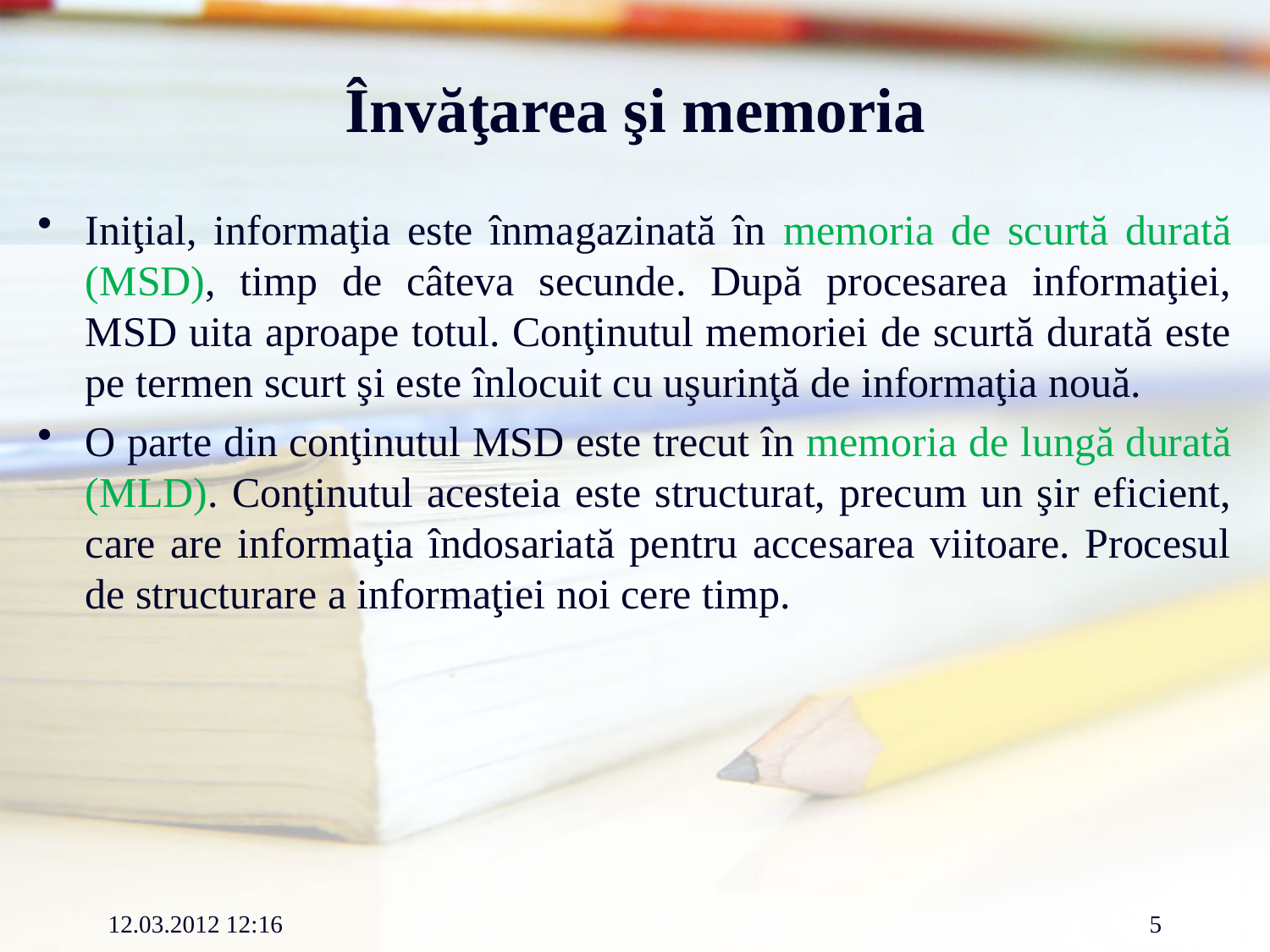

# Învăţarea şi memoria
Iniţial, informaţia este înmagazinată în memoria de scurtă durată (MSD), timp de câteva secunde. După procesarea informaţiei, MSD uita aproape totul. Conţinutul memoriei de scurtă durată este pe termen scurt şi este înlocuit cu uşurinţă de informaţia nouă.
O parte din conţinutul MSD este trecut în memoria de lungă durată (MLD). Conţinutul acesteia este structurat, precum un şir eficient, care are informaţia îndosariată pentru accesarea viitoare. Procesul de structurare a informaţiei noi cere timp.
12.03.2012 12:16
5